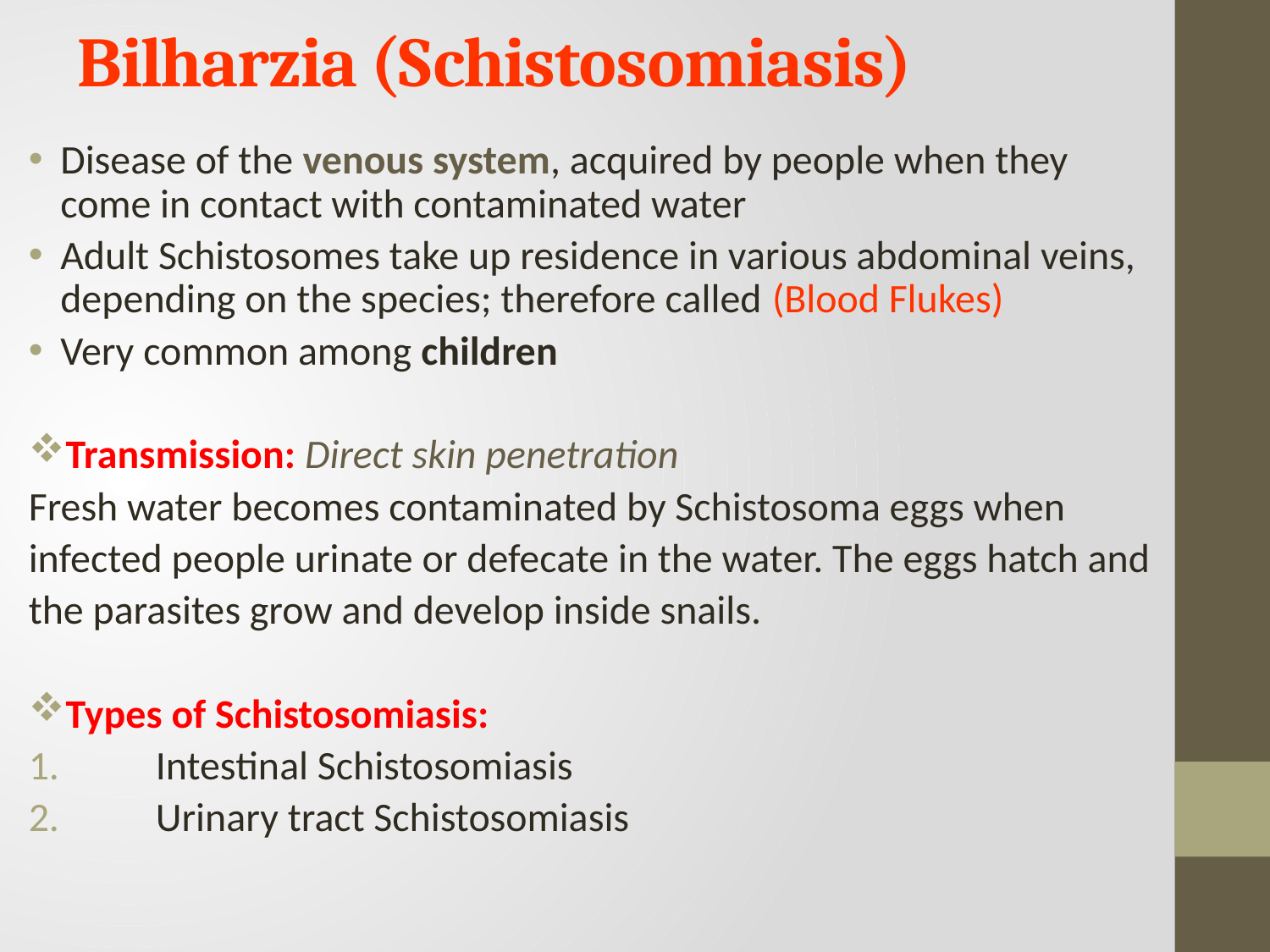

# Bilharzia (Schistosomiasis)
Disease of the venous system, acquired by people when they come in contact with contaminated water
Adult Schistosomes take up residence in various abdominal veins, depending on the species; therefore called (Blood Flukes)
Very common among children

Transmission: Direct skin penetration
Fresh water becomes contaminated by Schistosoma eggs when
infected people urinate or defecate in the water. The eggs hatch and
the parasites grow and develop inside snails.

Types of Schistosomiasis:
       Intestinal Schistosomiasis
       Urinary tract Schistosomiasis